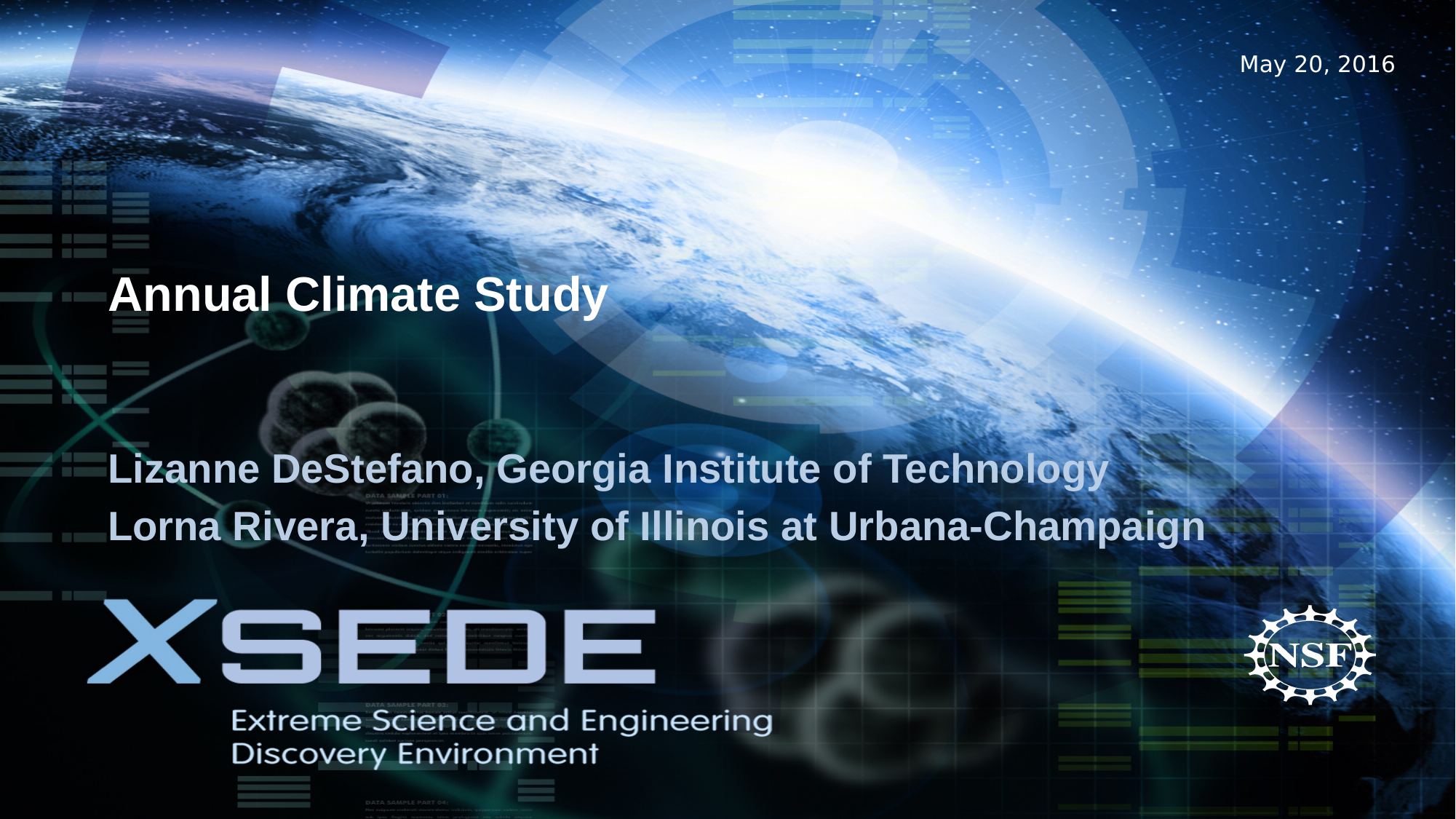

# Annual Climate Study
Lizanne DeStefano, Georgia Institute of Technology
Lorna Rivera, University of Illinois at Urbana-Champaign